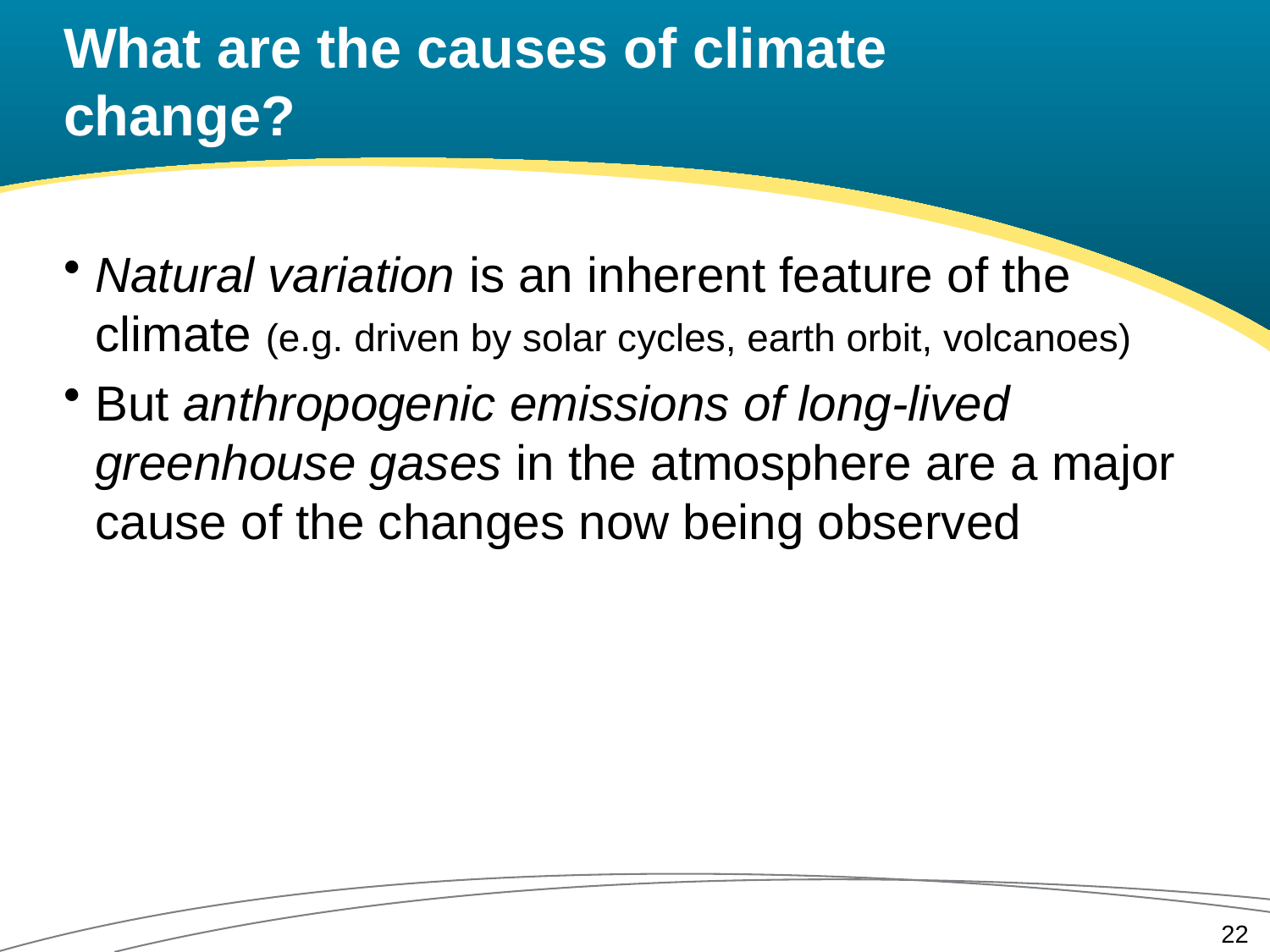

# What are the causes of climate change?
Natural variation is an inherent feature of the climate (e.g. driven by solar cycles, earth orbit, volcanoes)
But anthropogenic emissions of long-lived greenhouse gases in the atmosphere are a major cause of the changes now being observed
22